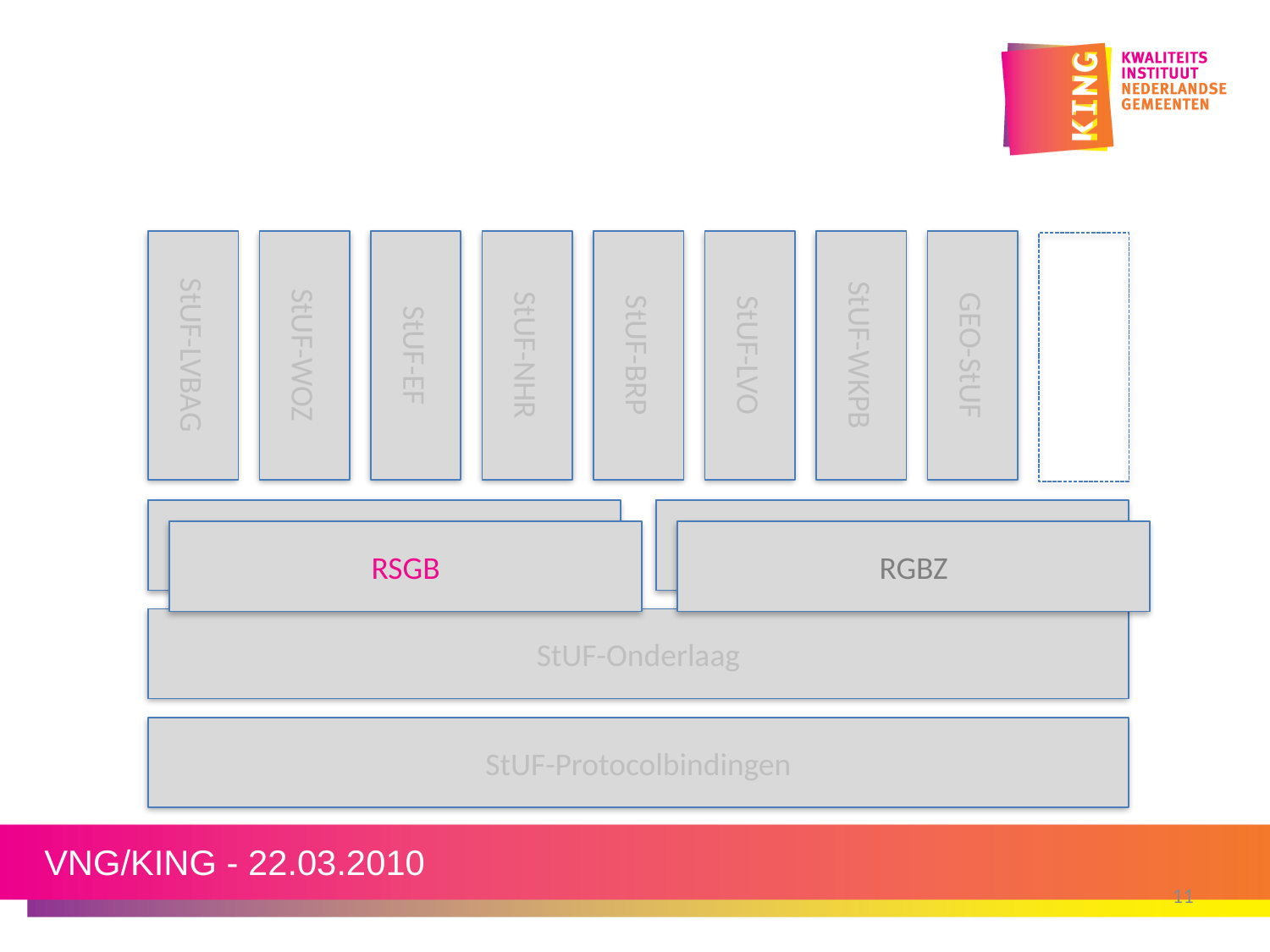

#
StUF-LVBAG
StUF-WOZ
StUF-EF
StUF-NHR
StUF-BRP
StUF-LVO
StUF-WKPB
GEO-StUF

StUF-BG
StUF-ZKN
RSGB
RGBZ
StUF-Onderlaag
StUF-Protocolbindingen
VNG/KING - 22.03.2010
11